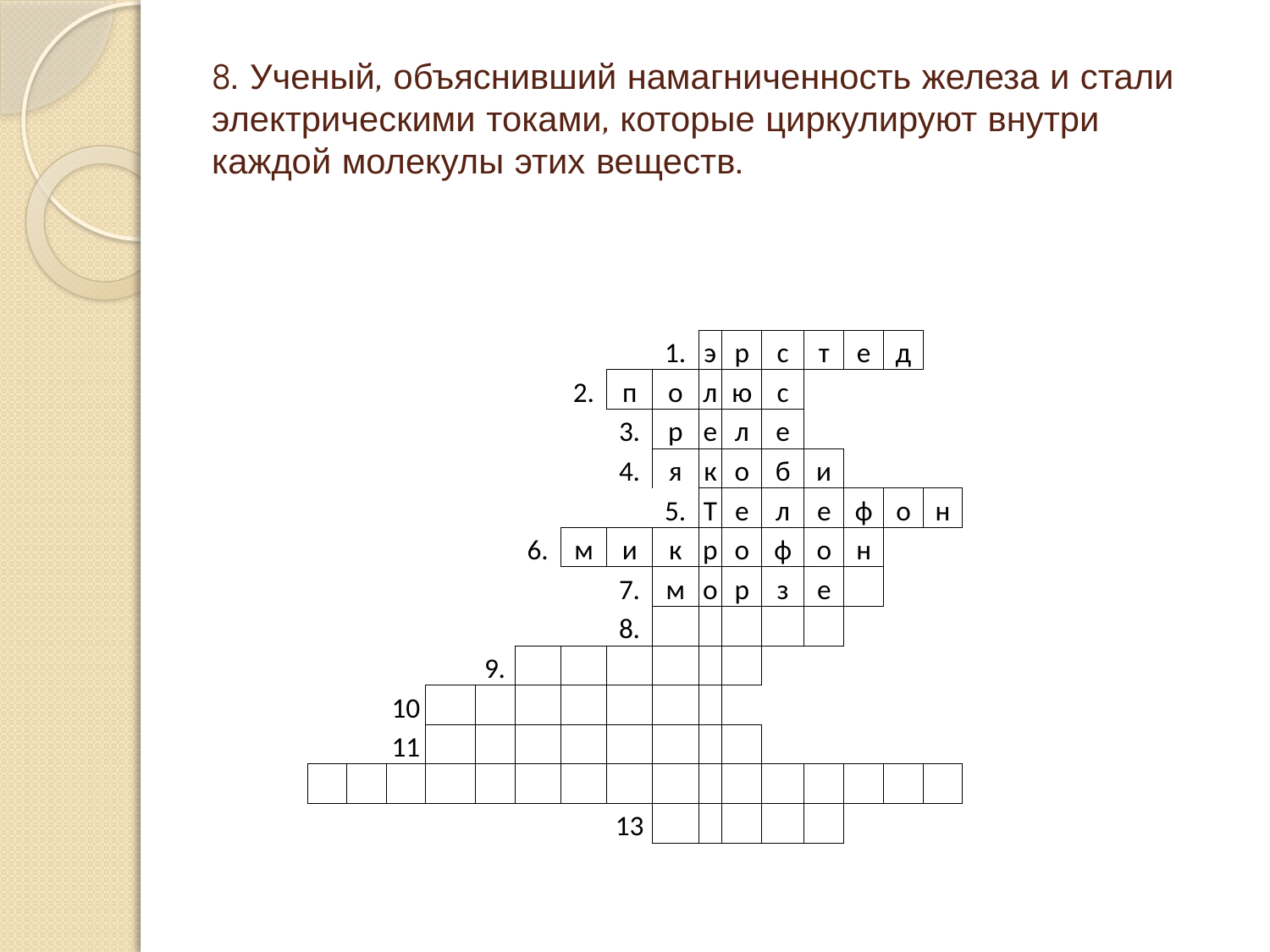

# 8. Ученый, объяснивший намагниченность железа и стали электрическими токами, которые циркулируют внутри каждой молекулы этих веществ.
|  |  |  |  |  |  |  |  |  |  |  |  |  |  |  |  |
| --- | --- | --- | --- | --- | --- | --- | --- | --- | --- | --- | --- | --- | --- | --- | --- |
|  |  |  |  |  |  |  |  | 1. | э | р | с | т | е | д |  |
|  |  |  |  |  |  | 2. | п | о | л | ю | с |  |  |  |  |
|  |  |  |  |  |  |  | 3. | р | е | л | е |  |  |  |  |
|  |  |  |  |  |  |  | 4. | я | к | о | б | и |  |  |  |
|  |  |  |  |  |  |  |  | 5. | Т | е | л | е | ф | о | н |
|  |  |  |  |  | 6. | м | и | к | р | о | ф | о | н |  |  |
|  |  |  |  |  |  |  | 7. | м | о | р | з | е |  |  |  |
|  |  |  |  |  |  |  | 8. |  |  |  |  |  |  |  |  |
|  |  |  |  | 9. |  |  |  |  |  |  |  |  |  |  |  |
|  |  | 10 |  |  |  |  |  |  |  |  |  |  |  |  |  |
|  |  | 11 |  |  |  |  |  |  |  |  |  |  |  |  |  |
|  |  |  |  |  |  |  |  |  |  |  |  |  |  |  |  |
|  |  |  |  |  |  |  | 13 |  |  |  |  |  |  |  |  |